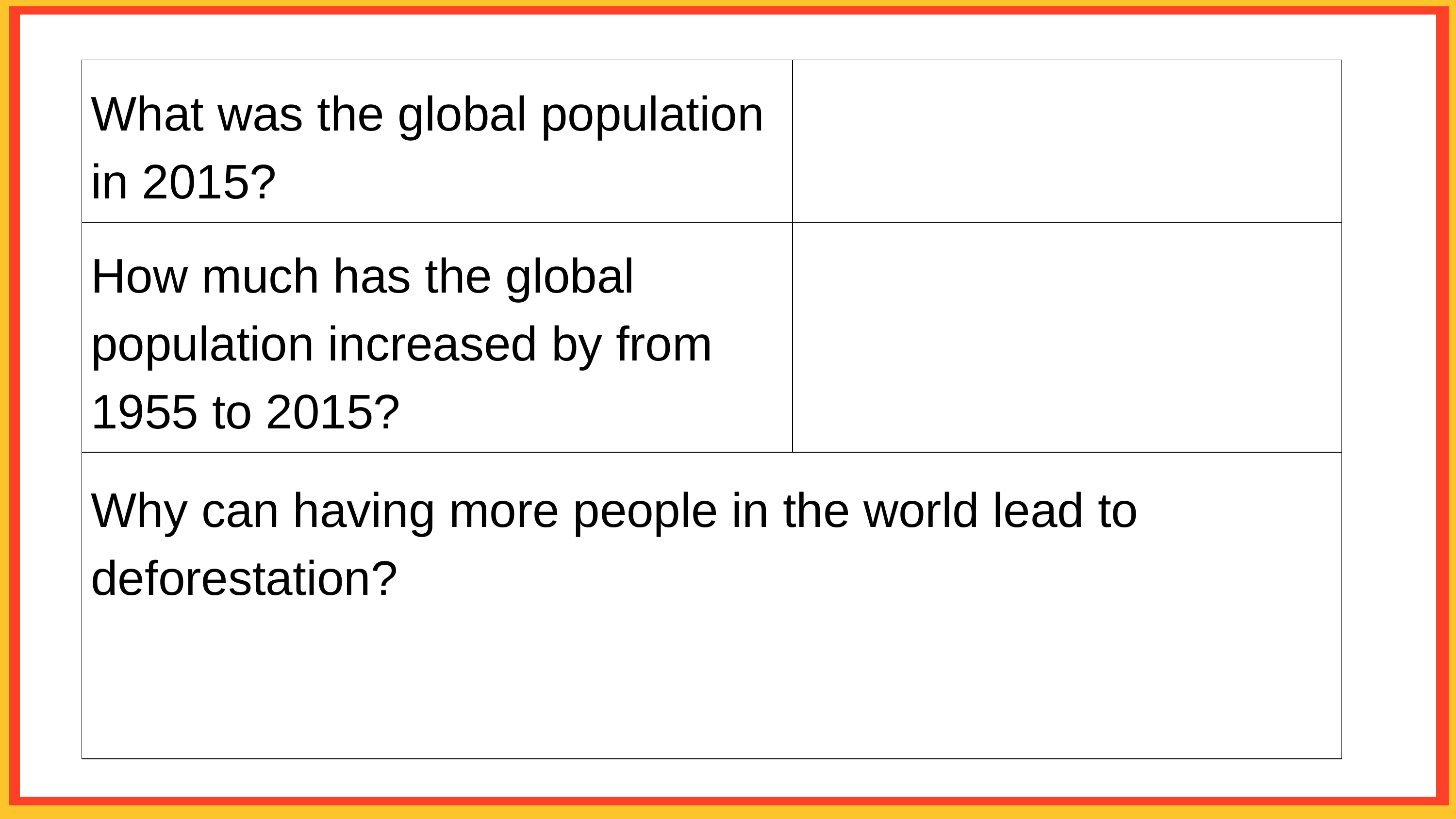

| What was the global population in 2015? |  |
| --- | --- |
| How much has the global population increased by from 1955 to 2015? |  |
| Why can having more people in the world lead to deforestation? | Why can having more people in the world lead to deforestation? |